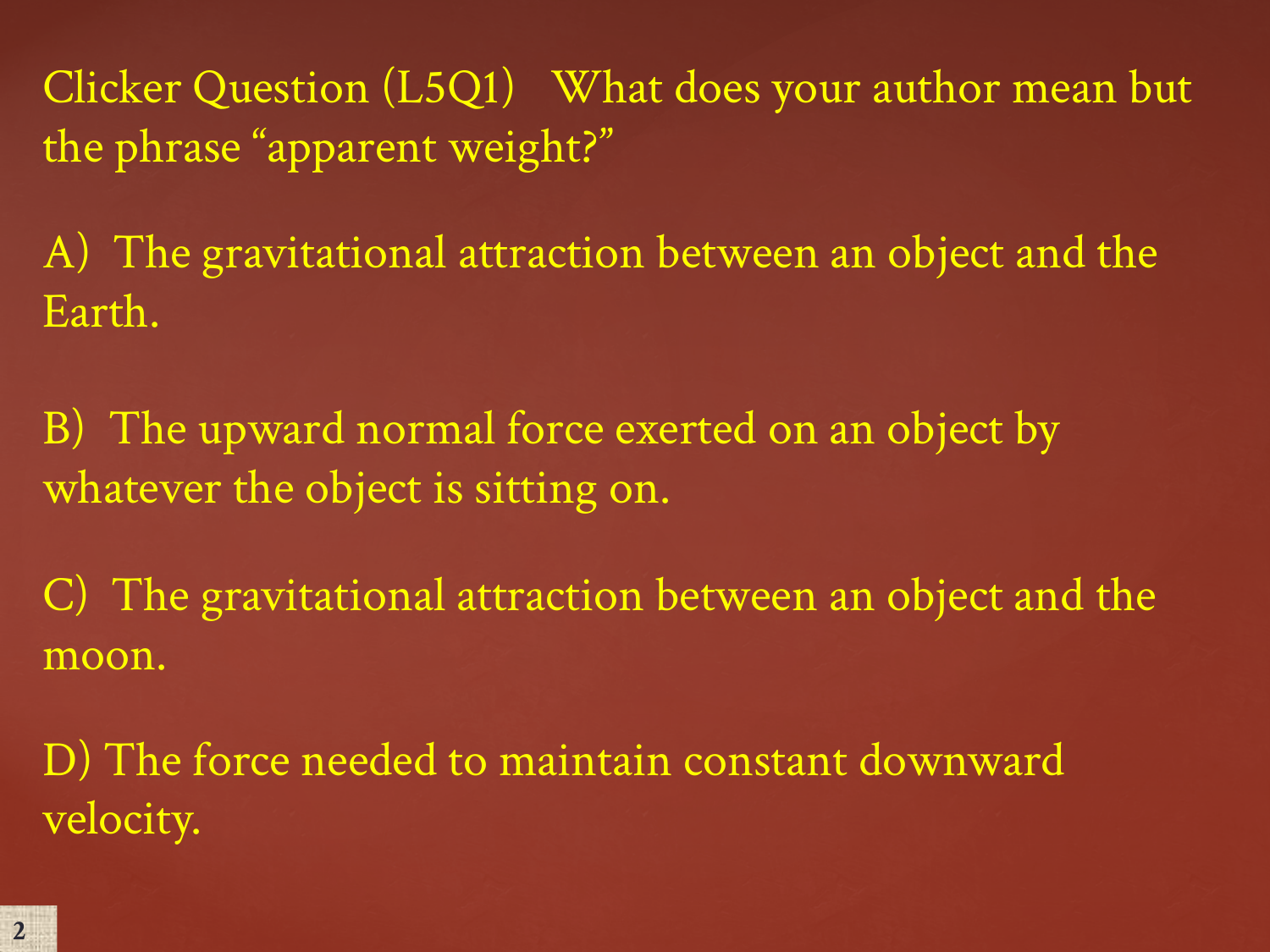

Clicker Question (L5Q1)	What does your author mean but the phrase “apparent weight?”
A)  The gravitational attraction between an object and the Earth.
B)  The upward normal force exerted on an object by whatever the object is sitting on.
C)  The gravitational attraction between an object and the moon.
D) The force needed to maintain constant downward velocity.
2